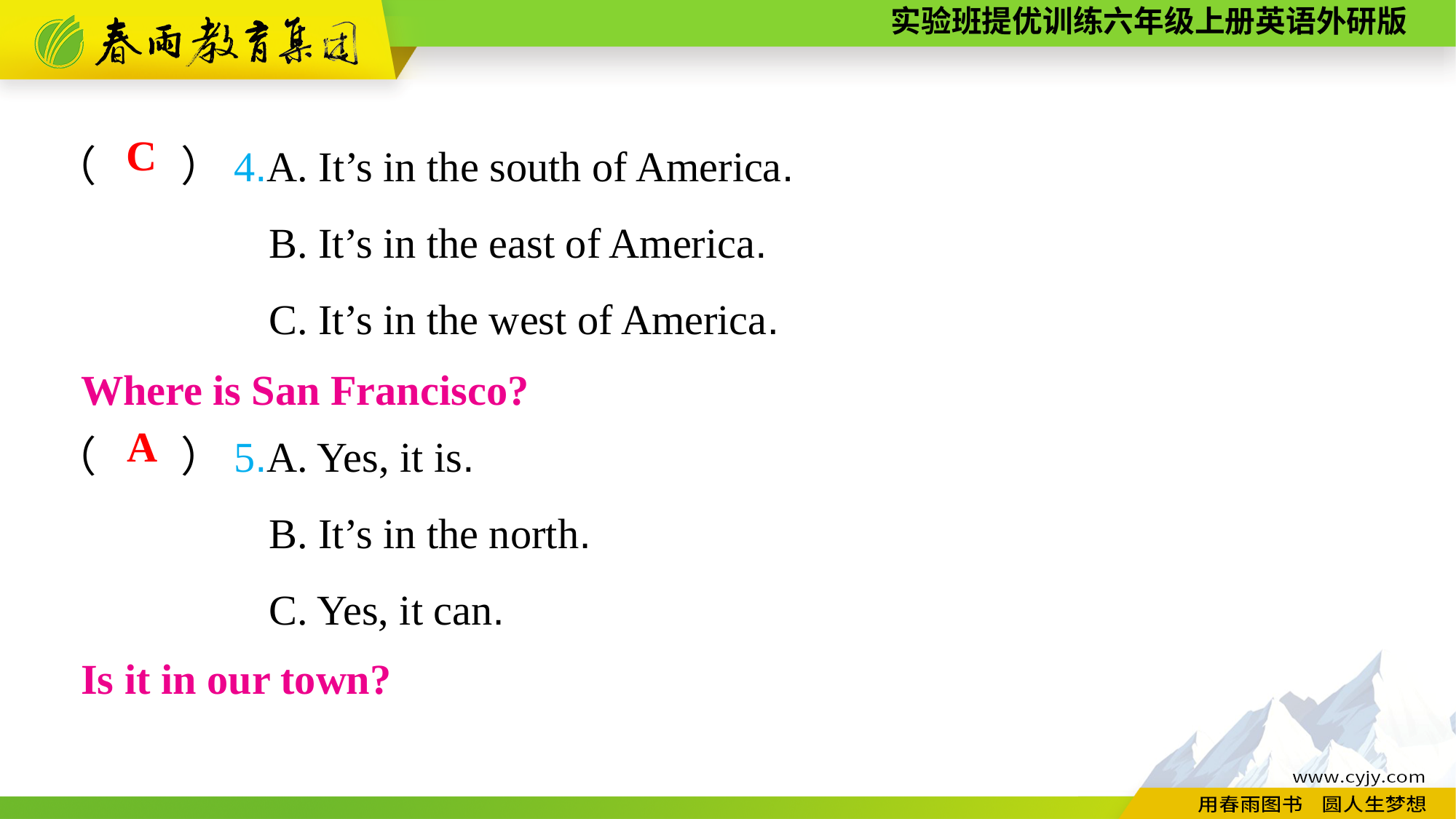

（　　）4.A. It’s in the south of America.
B. It’s in the east of America.
C. It’s in the west of America.
C
Where is San Francisco?
（　　）5.A. Yes, it is.
B. It’s in the north.
C. Yes, it can.
A
Is it in our town?